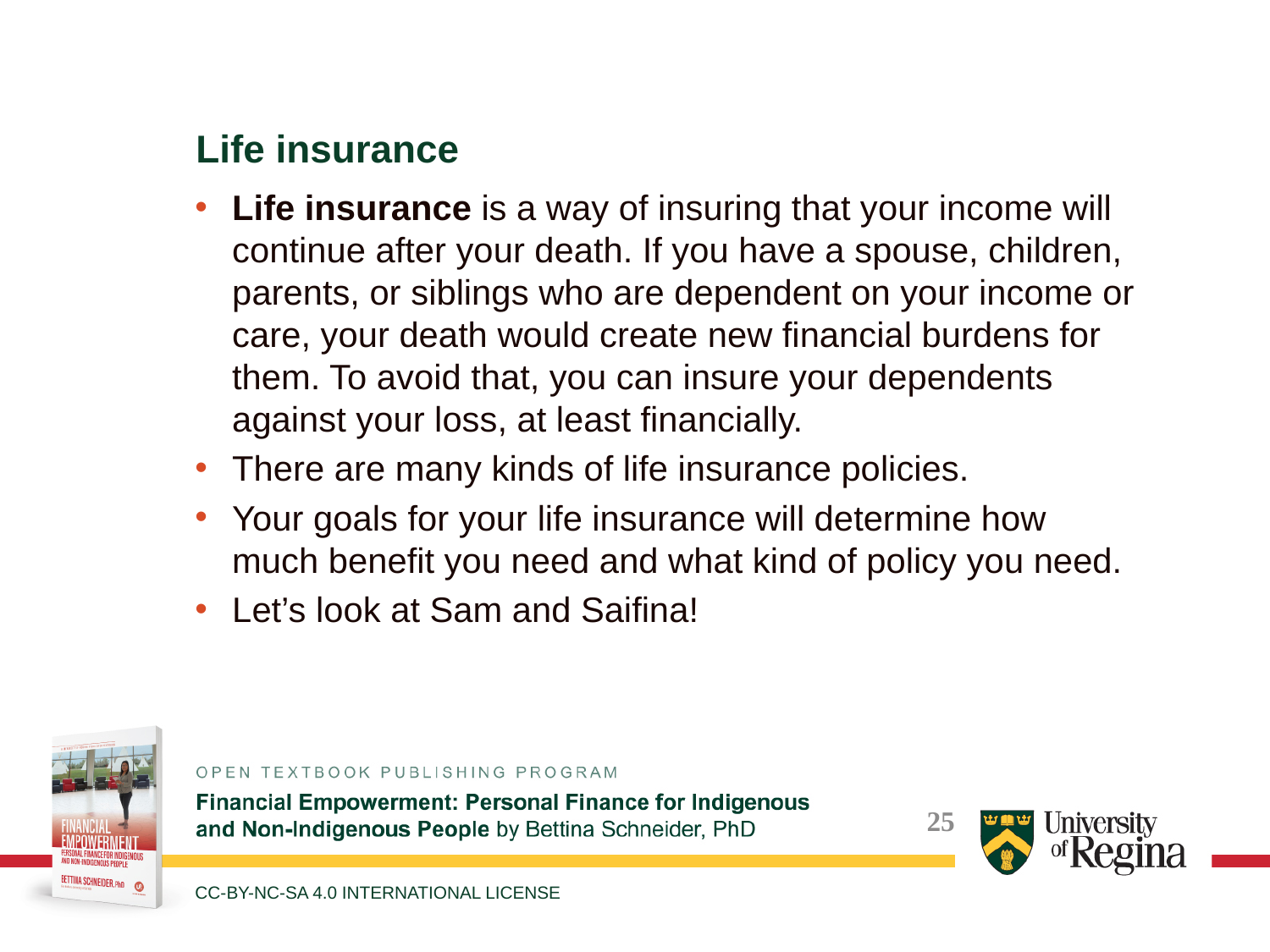

Life insurance
Life insurance is a way of insuring that your income will continue after your death. If you have a spouse, children, parents, or siblings who are dependent on your income or care, your death would create new financial burdens for them. To avoid that, you can insure your dependents against your loss, at least financially.
There are many kinds of life insurance policies.
Your goals for your life insurance will determine how much benefit you need and what kind of policy you need.
Let’s look at Sam and Saifina!

CC-BY-NC-SA 4.0 INTERNATIONAL LICENSE